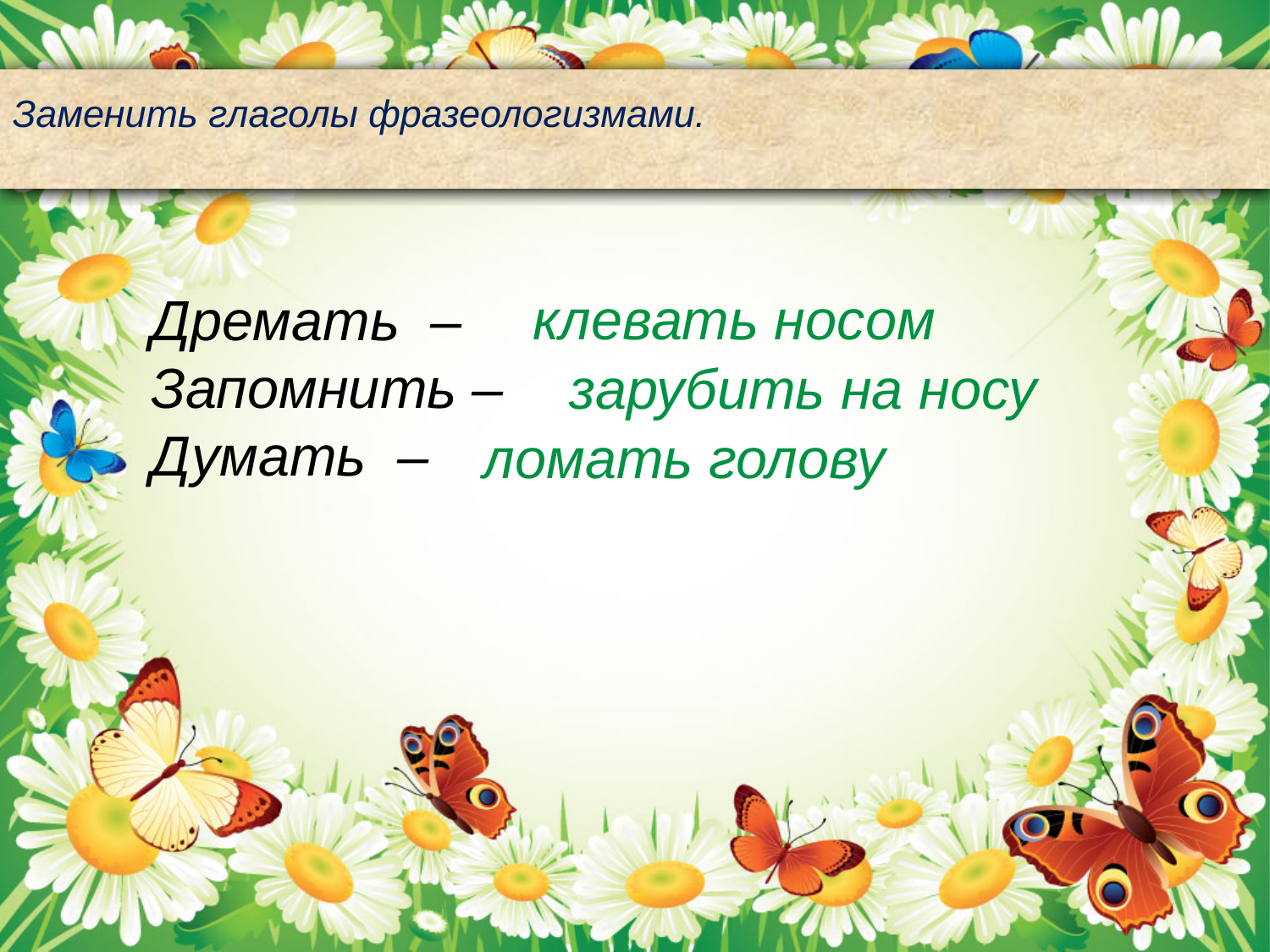

Заменить глаголы фразеологизмами.
Дремать  –
Запомнить –
Думать  –
клевать носом
зарубить на носу
ломать голову